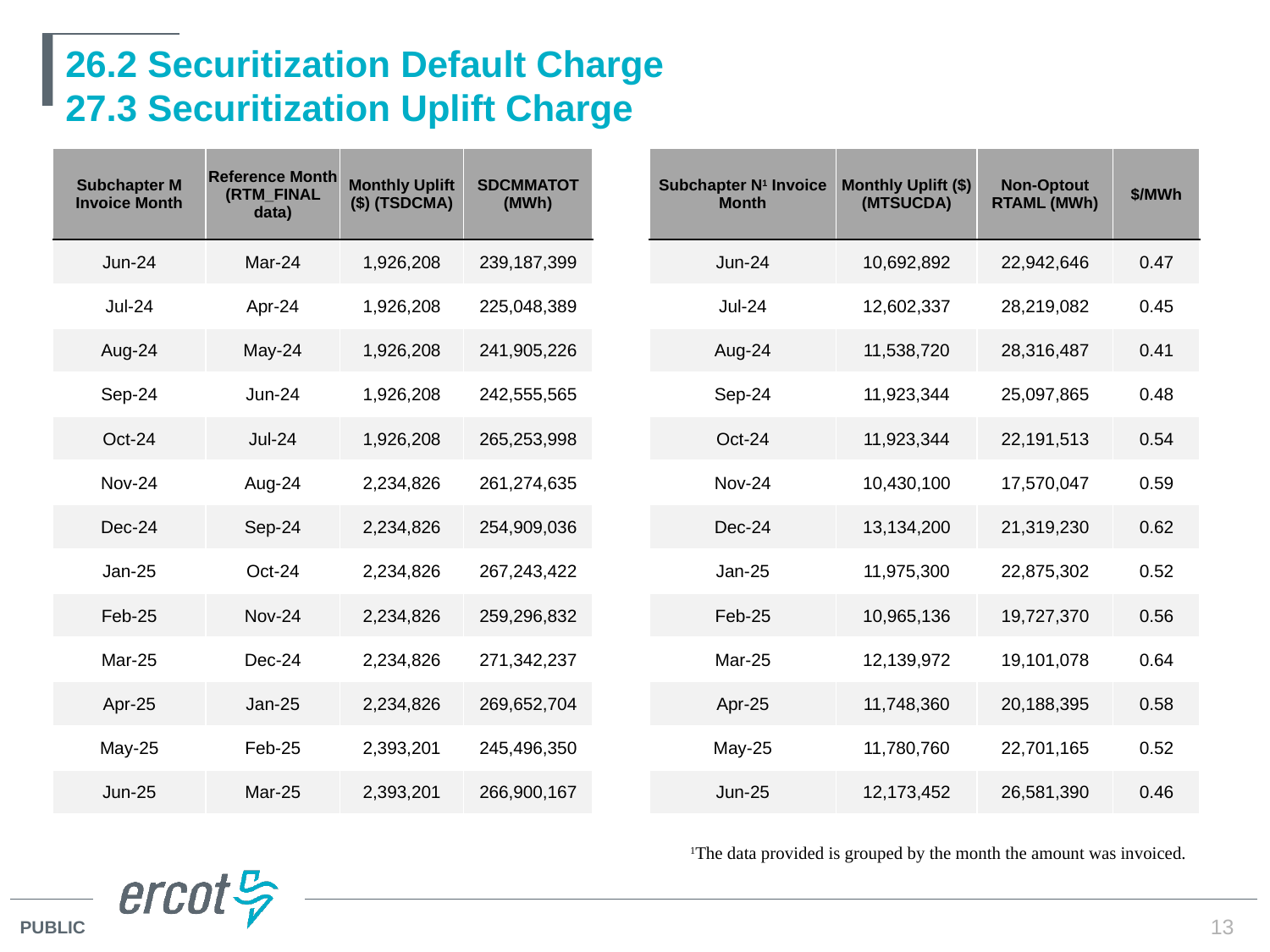

# 26.2 Securitization Default Charge 27.3 Securitization Uplift Charge
| Subchapter N1 Invoice Month | Monthly Uplift ($) (MTSUCDA) | Non-Optout RTAML (MWh) | $/MWh |
| --- | --- | --- | --- |
| Jun-24 | 10,692,892 | 22,942,646 | 0.47 |
| Jul-24 | 12,602,337 | 28,219,082 | 0.45 |
| Aug-24 | 11,538,720 | 28,316,487 | 0.41 |
| Sep-24 | 11,923,344 | 25,097,865 | 0.48 |
| Oct-24 | 11,923,344 | 22,191,513 | 0.54 |
| Nov-24 | 10,430,100 | 17,570,047 | 0.59 |
| Dec-24 | 13,134,200 | 21,319,230 | 0.62 |
| Jan-25 | 11,975,300 | 22,875,302 | 0.52 |
| Feb-25 | 10,965,136 | 19,727,370 | 0.56 |
| Mar-25 | 12,139,972 | 19,101,078 | 0.64 |
| Apr-25 | 11,748,360 | 20,188,395 | 0.58 |
| May-25 | 11,780,760 | 22,701,165 | 0.52 |
| Jun-25 | 12,173,452 | 26,581,390 | 0.46 |
| Subchapter M Invoice Month | Reference Month (RTM\_FINAL data) | Monthly Uplift ($) (TSDCMA) | SDCMMATOT (MWh) |
| --- | --- | --- | --- |
| Jun-24 | Mar-24 | 1,926,208 | 239,187,399 |
| Jul-24 | Apr-24 | 1,926,208 | 225,048,389 |
| Aug-24 | May-24 | 1,926,208 | 241,905,226 |
| Sep-24 | Jun-24 | 1,926,208 | 242,555,565 |
| Oct-24 | Jul-24 | 1,926,208 | 265,253,998 |
| Nov-24 | Aug-24 | 2,234,826 | 261,274,635 |
| Dec-24 | Sep-24 | 2,234,826 | 254,909,036 |
| Jan-25 | Oct-24 | 2,234,826 | 267,243,422 |
| Feb-25 | Nov-24 | 2,234,826 | 259,296,832 |
| Mar-25 | Dec-24 | 2,234,826 | 271,342,237 |
| Apr-25 | Jan-25 | 2,234,826 | 269,652,704 |
| May-25 | Feb-25 | 2,393,201 | 245,496,350 |
| Jun-25 | Mar-25 | 2,393,201 | 266,900,167 |
1The data provided is grouped by the month the amount was invoiced.
13